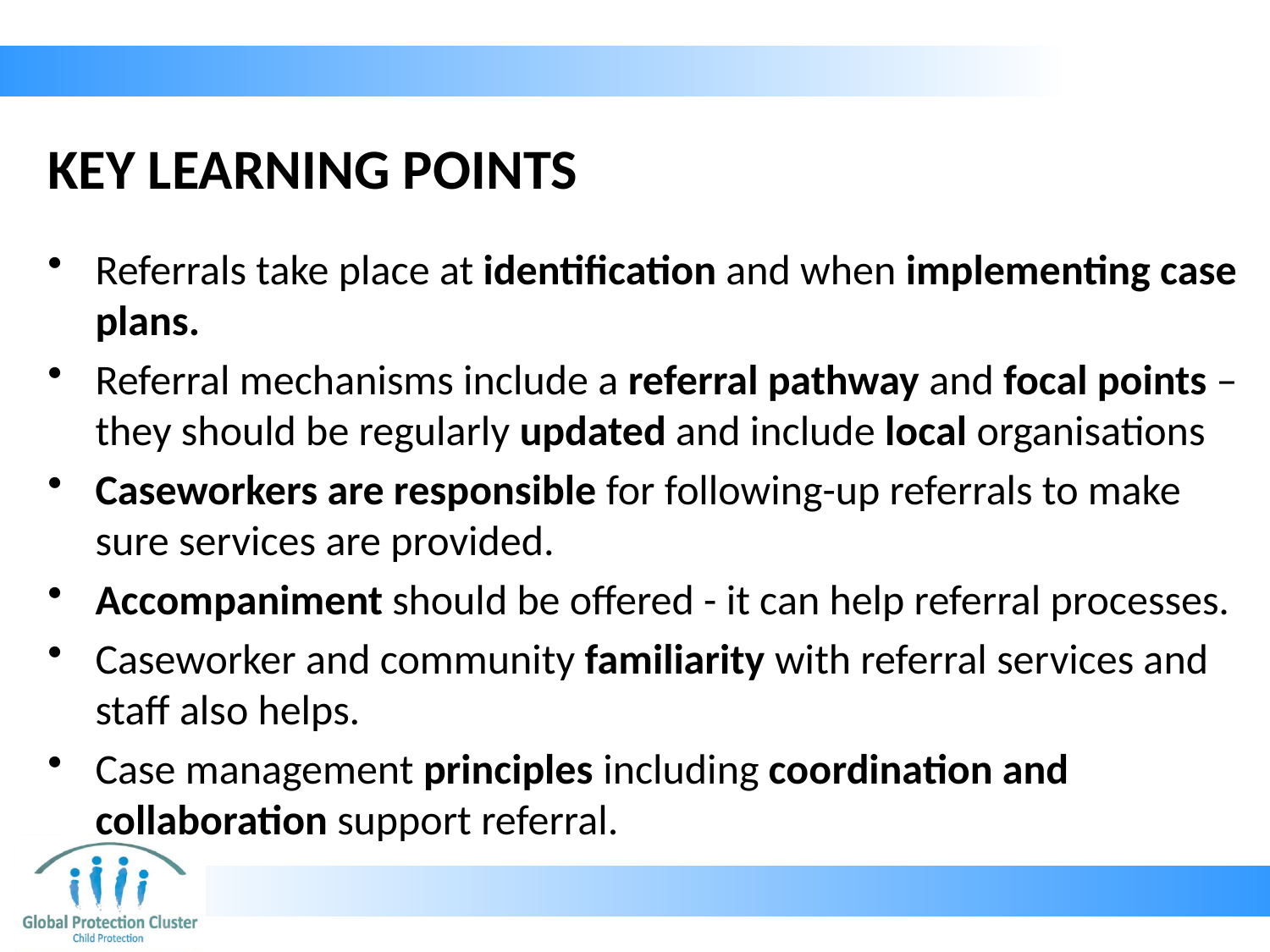

# KEY LEARNING POINTS
Referrals take place at identification and when implementing case plans.
Referral mechanisms include a referral pathway and focal points – they should be regularly updated and include local organisations
Caseworkers are responsible for following-up referrals to make sure services are provided.
Accompaniment should be offered - it can help referral processes.
Caseworker and community familiarity with referral services and staff also helps.
Case management principles including coordination and collaboration support referral.